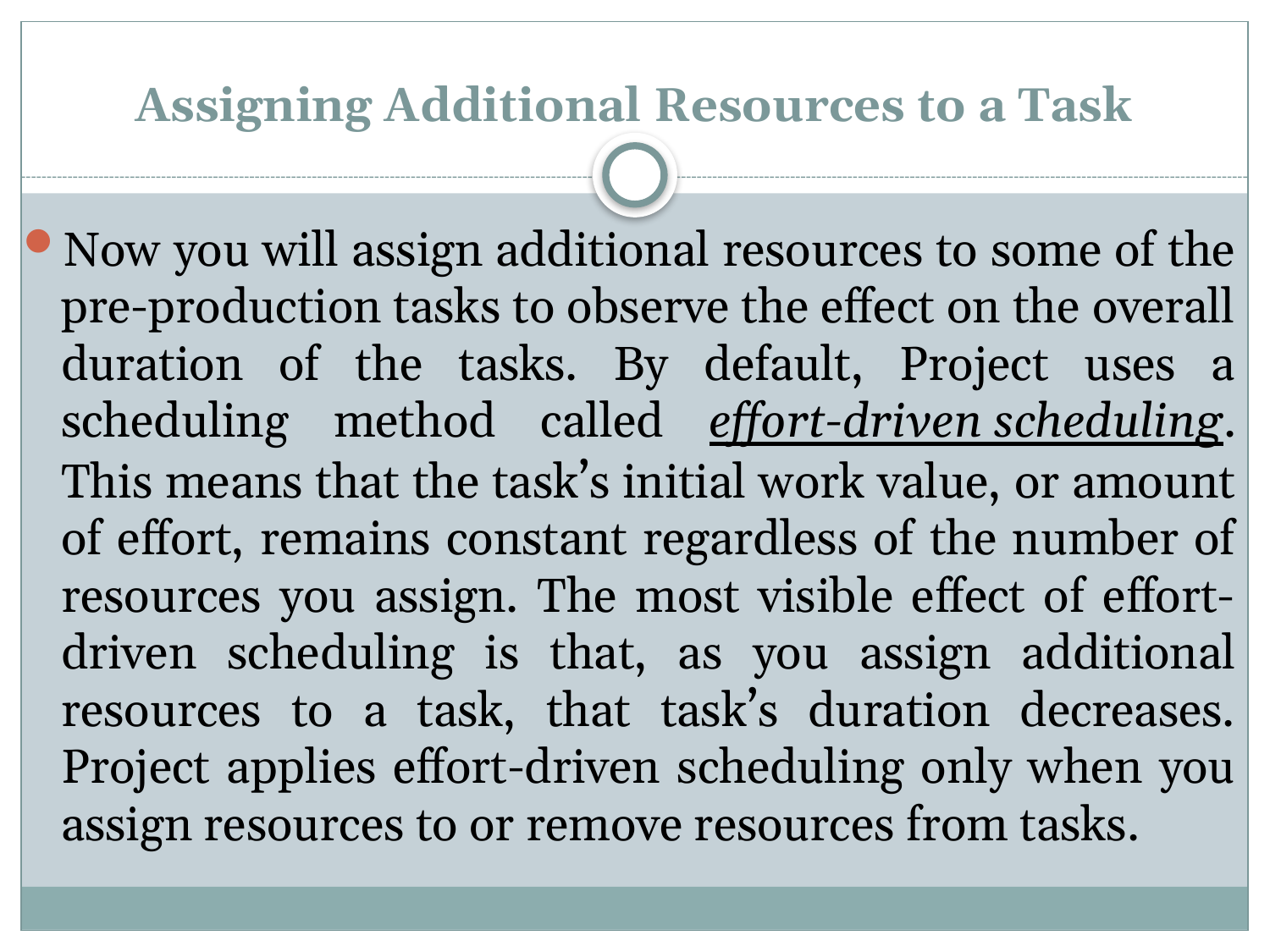

# Assigning Additional Resources to a Task
Now you will assign additional resources to some of the pre-production tasks to observe the effect on the overall duration of the tasks. By default, Project uses a scheduling method called effort-driven scheduling. This means that the task’s initial work value, or amount of effort, remains constant regardless of the number of resources you assign. The most visible effect of effort-driven scheduling is that, as you assign additional resources to a task, that task’s duration decreases. Project applies effort-driven scheduling only when you assign resources to or remove resources from tasks.